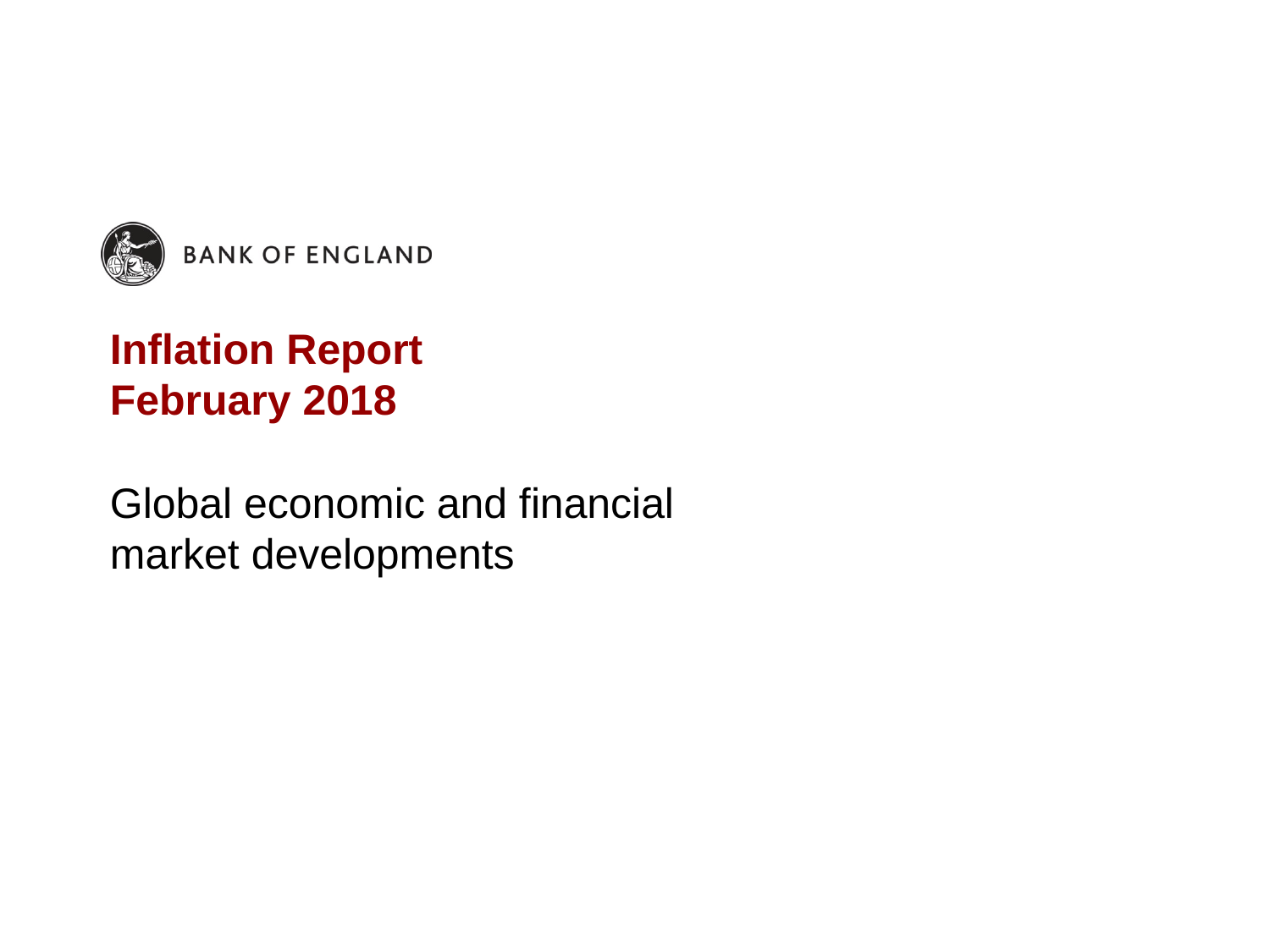

# Inflation Report February 2018
Global economic and financial market developments